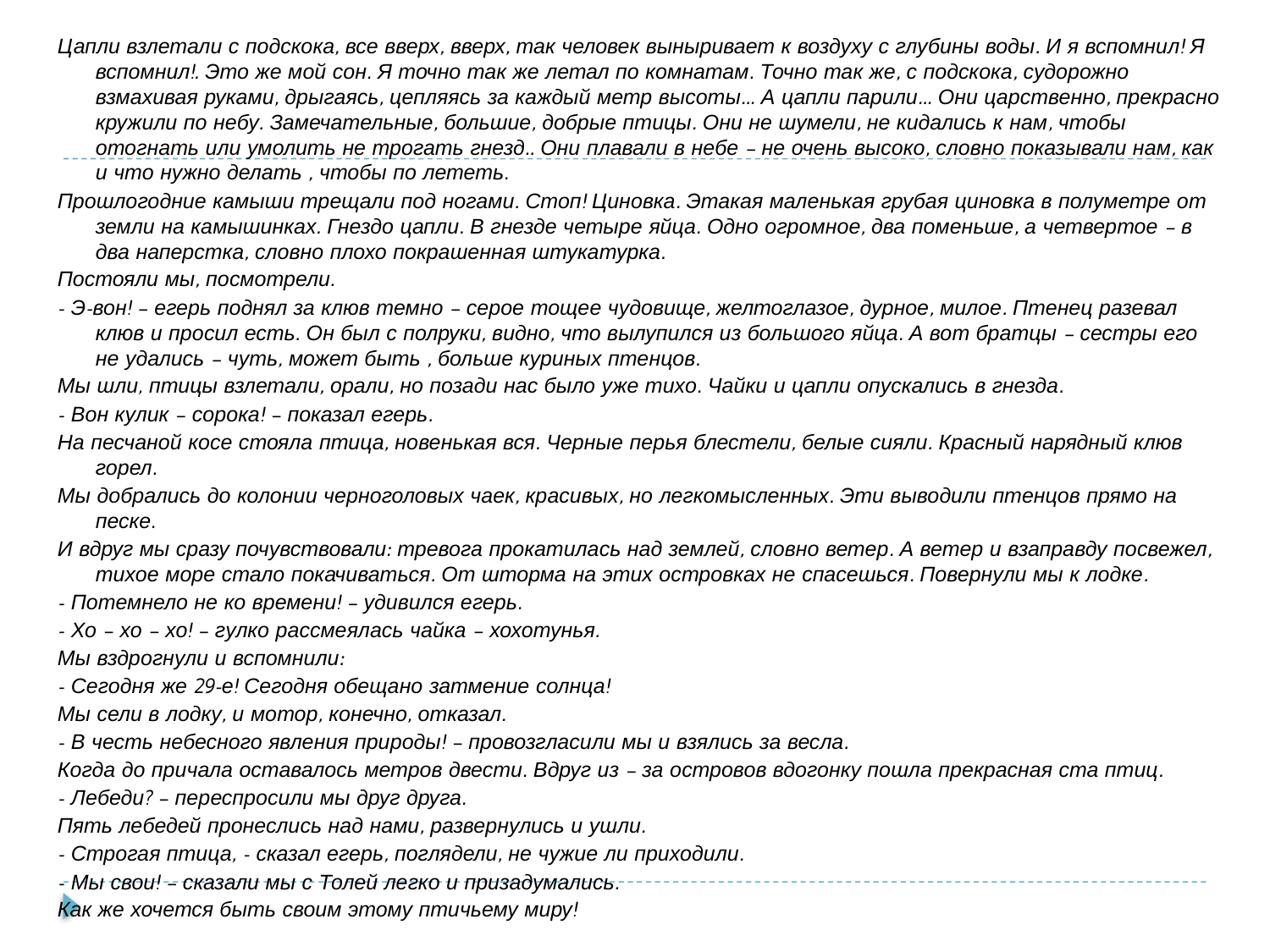

Цапли взлетали с подскока, все вверх, вверх, так человек выныривает к воздуху с глубины воды. И я вспомнил! Я вспомнил!. Это же мой сон. Я точно так же летал по комнатам. Точно так же, с подскока, судорожно взмахивая руками, дрыгаясь, цепляясь за каждый метр высоты… А цапли парили… Они царственно, прекрасно кружили по небу. Замечательные, большие, добрые птицы. Они не шумели, не кидались к нам, чтобы отогнать или умолить не трогать гнезд.. Они плавали в небе – не очень высоко, словно показывали нам, как и что нужно делать , чтобы по лететь.
Прошлогодние камыши трещали под ногами. Стоп! Циновка. Этакая маленькая грубая циновка в полуметре от земли на камышинках. Гнездо цапли. В гнезде четыре яйца. Одно огромное, два поменьше, а четвертое – в два наперстка, словно плохо покрашенная штукатурка.
Постояли мы, посмотрели.
- Э-вон! – егерь поднял за клюв темно – серое тощее чудовище, желтоглазое, дурное, милое. Птенец разевал клюв и просил есть. Он был с полруки, видно, что вылупился из большого яйца. А вот братцы – сестры его не удались – чуть, может быть , больше куриных птенцов.
Мы шли, птицы взлетали, орали, но позади нас было уже тихо. Чайки и цапли опускались в гнезда.
- Вон кулик – сорока! – показал егерь.
На песчаной косе стояла птица, новенькая вся. Черные перья блестели, белые сияли. Красный нарядный клюв горел.
Мы добрались до колонии черноголовых чаек, красивых, но легкомысленных. Эти выводили птенцов прямо на песке.
И вдруг мы сразу почувствовали: тревога прокатилась над землей, словно ветер. А ветер и взаправду посвежел, тихое море стало покачиваться. От шторма на этих островках не спасешься. Повернули мы к лодке.
- Потемнело не ко времени! – удивился егерь.
- Хо – хо – хо! – гулко рассмеялась чайка – хохотунья.
Мы вздрогнули и вспомнили:
- Сегодня же 29-е! Сегодня обещано затмение солнца!
Мы сели в лодку, и мотор, конечно, отказал.
- В честь небесного явления природы! – провозгласили мы и взялись за весла.
Когда до причала оставалось метров двести. Вдруг из – за островов вдогонку пошла прекрасная ста птиц.
- Лебеди? – переспросили мы друг друга.
Пять лебедей пронеслись над нами, развернулись и ушли.
- Строгая птица, - сказал егерь, поглядели, не чужие ли приходили.
- Мы свои! – сказали мы с Толей легко и призадумались.
Как же хочется быть своим этому птичьему миру!